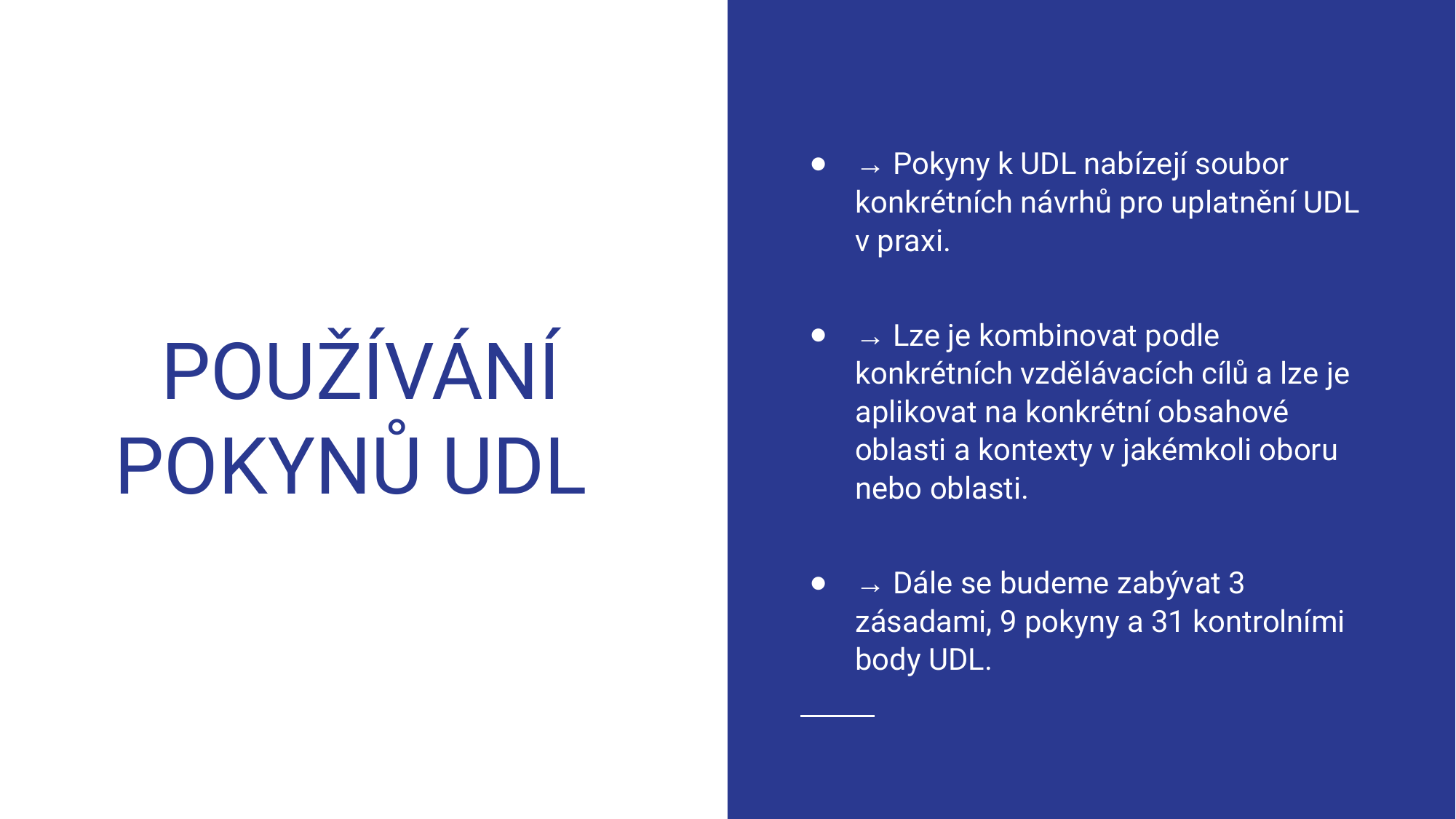

→ Pokyny k UDL nabízejí soubor konkrétních návrhů pro uplatnění UDL v praxi.

→ Lze je kombinovat podle konkrétních vzdělávacích cílů a lze je aplikovat na konkrétní obsahové oblasti a kontexty v jakémkoli oboru nebo oblasti.

→ Dále se budeme zabývat 3 zásadami, 9 pokyny a 31 kontrolními body UDL.
# POUŽÍVÁNÍ POKYNŮ UDL